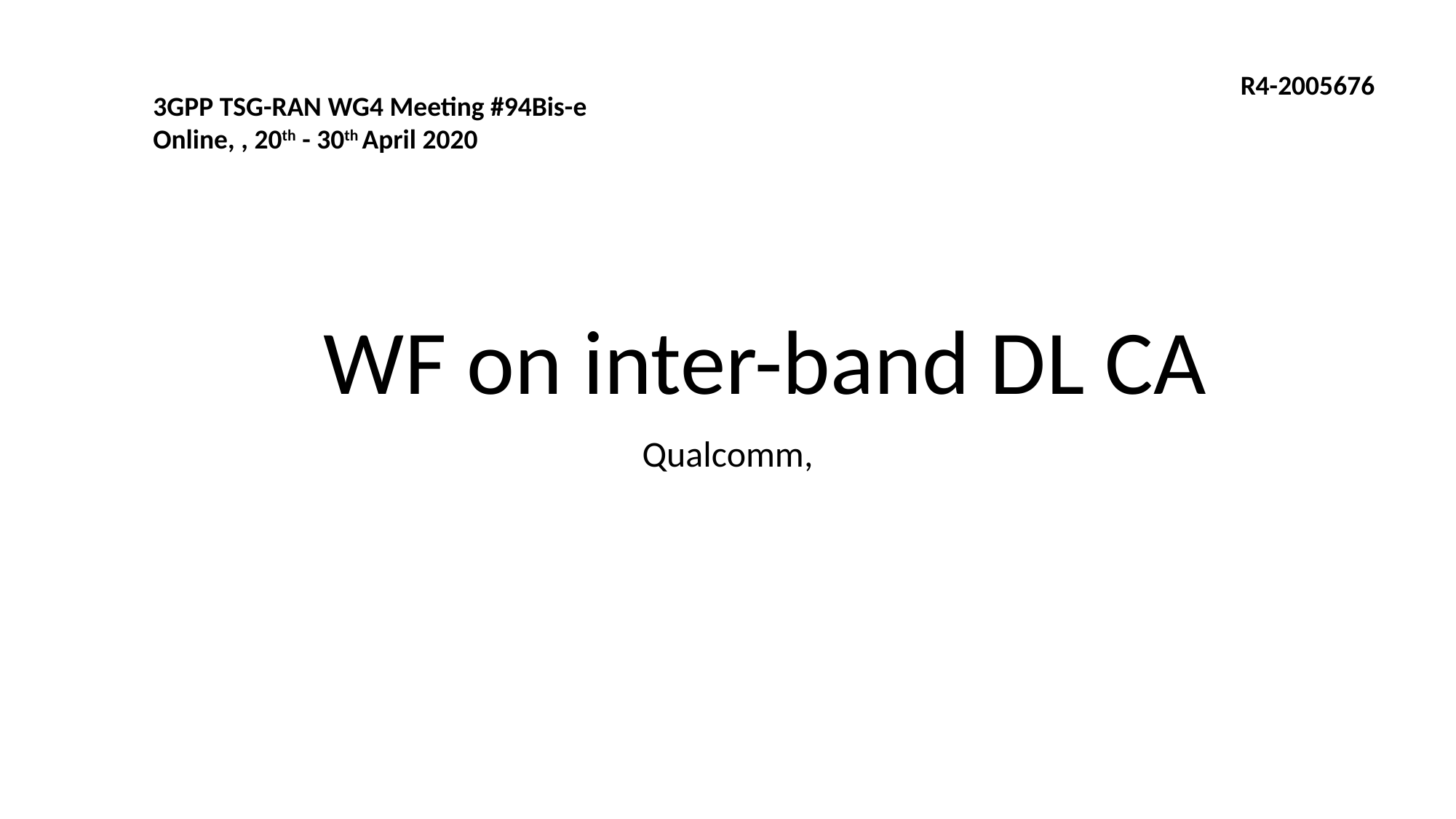

R4-2005676
3GPP TSG-RAN WG4 Meeting #94Bis-e
Online, , 20th - 30th April 2020
# WF on inter-band DL CA
Qualcomm,